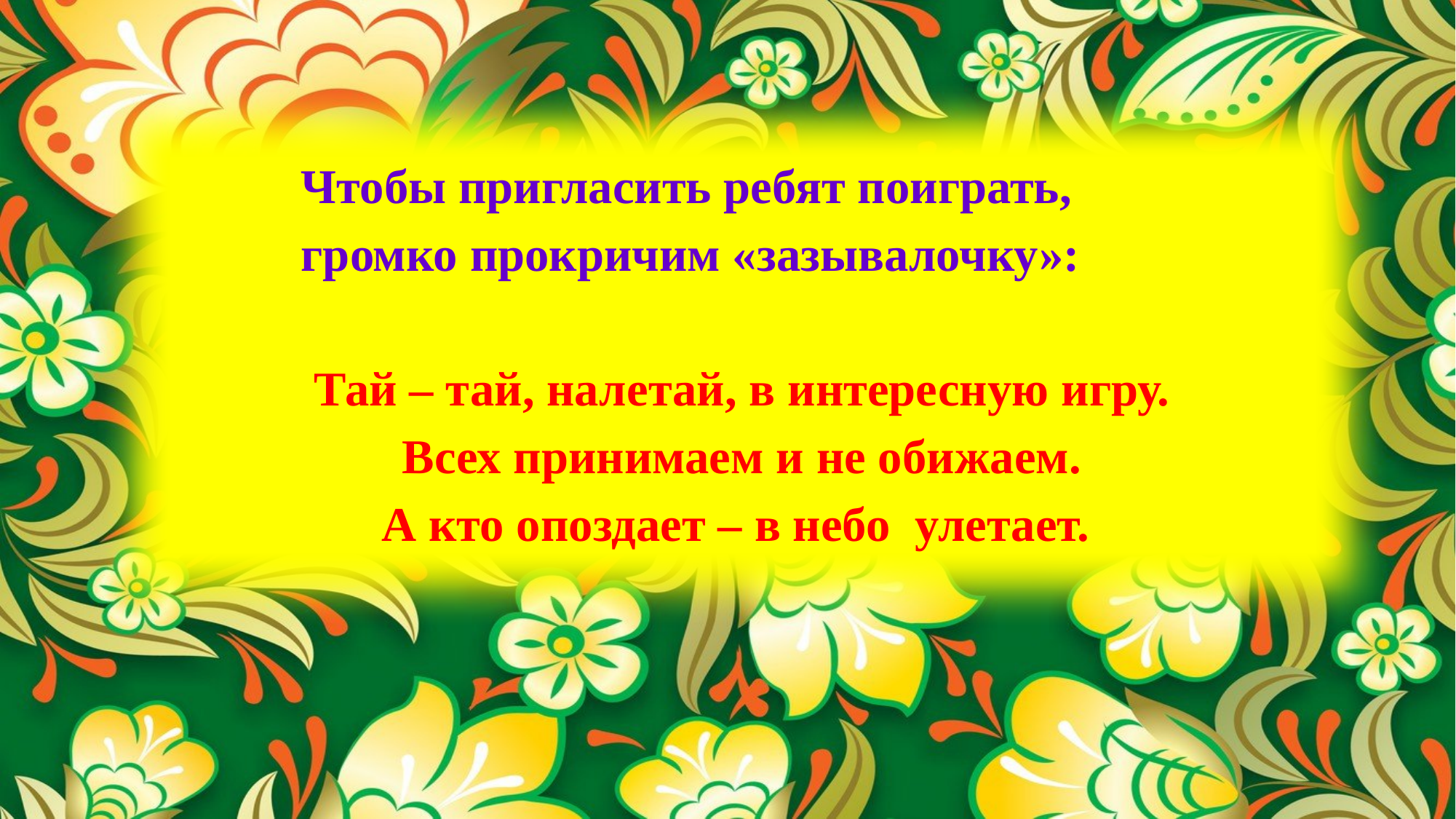

Чтобы пригласить ребят поиграть,
                громко прокричим «зазывалочку»:

Тай – тай, налетай, в интересную игру.
Всех принимаем и не обижаем.
А кто опоздает – в небо  улетает.